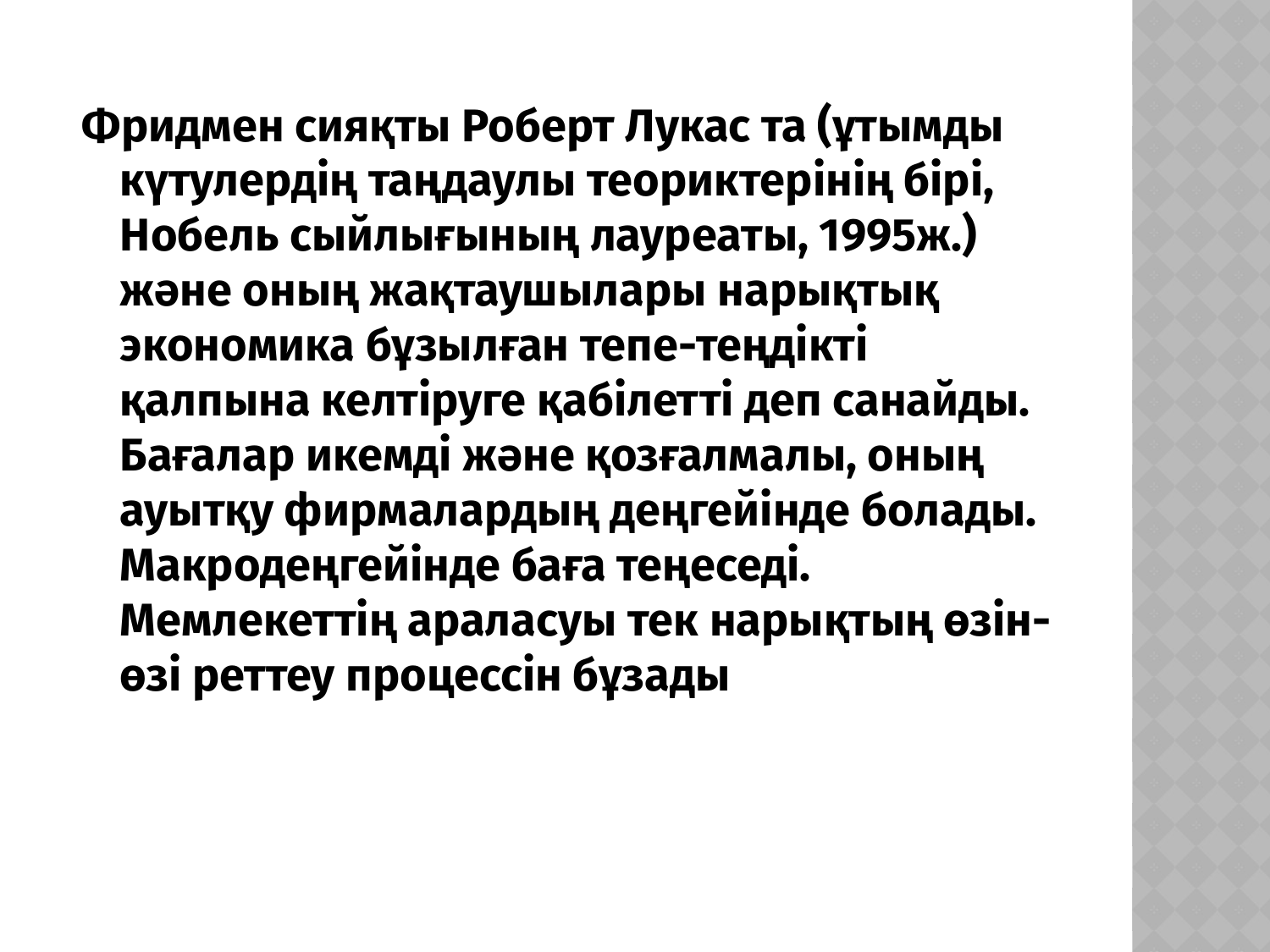

Фридмен сияқты Роберт Лукас та (ұтымды күтулердің таңдаулы теориктерінің бірі, Нобель сыйлығының лауреаты, 1995ж.) және оның жақтаушылары нарықтық экономика бұзылған тепе-теңдікті қалпына келтіруге қабілетті деп санайды. Бағалар икемді және қозғалмалы, оның ауытқу фирмалардың деңгейінде болады. Макродеңгейінде баға теңеседі. Мемлекеттің араласуы тек нарықтың өзін-өзі реттеу процессін бұзады